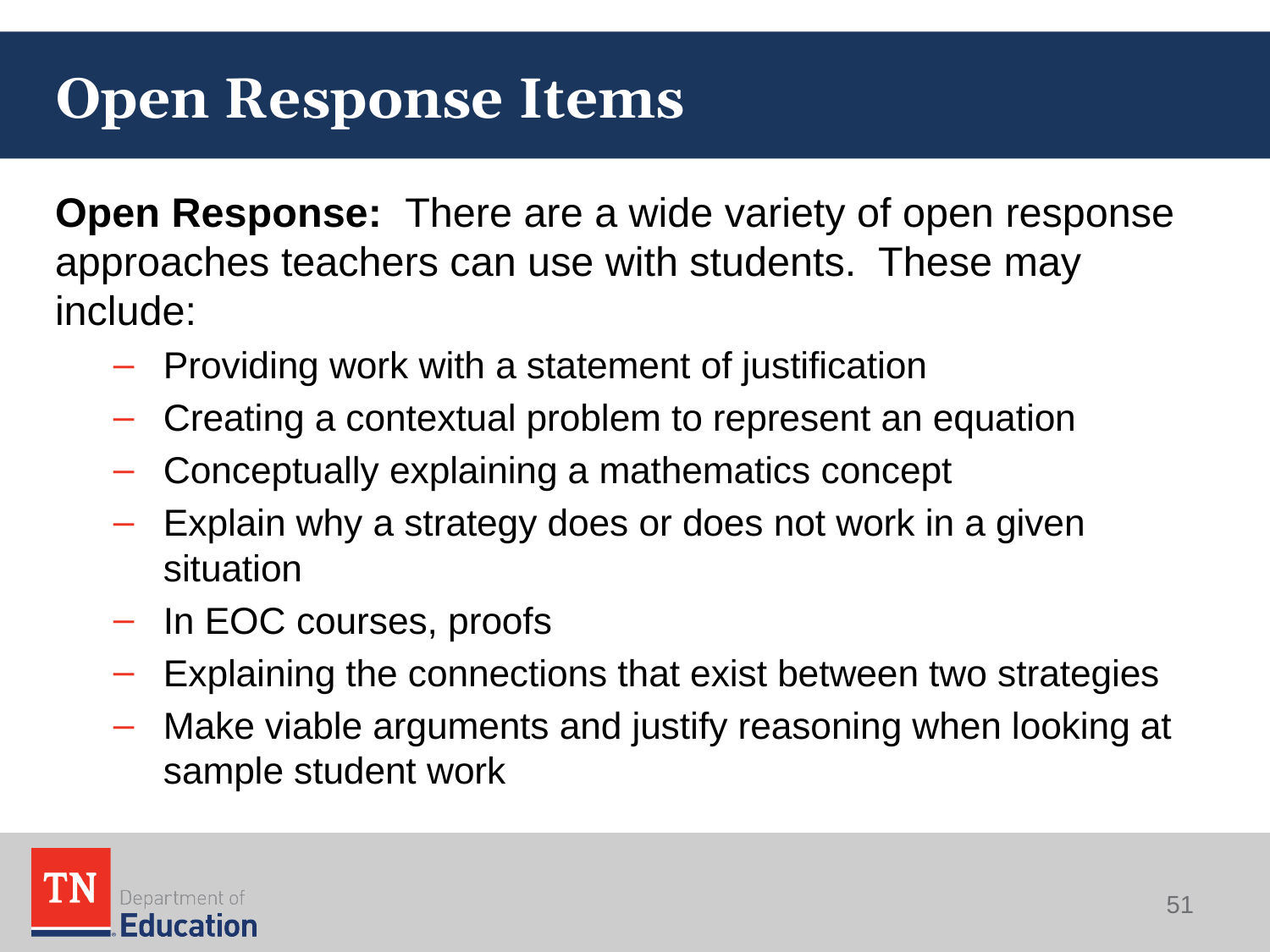

# Open Response Items
Open Response:  There are a wide variety of open response approaches teachers can use with students.  These may include:
Providing work with a statement of justification
Creating a contextual problem to represent an equation
Conceptually explaining a mathematics concept
Explain why a strategy does or does not work in a given situation
In EOC courses, proofs
Explaining the connections that exist between two strategies
Make viable arguments and justify reasoning when looking at sample student work

51